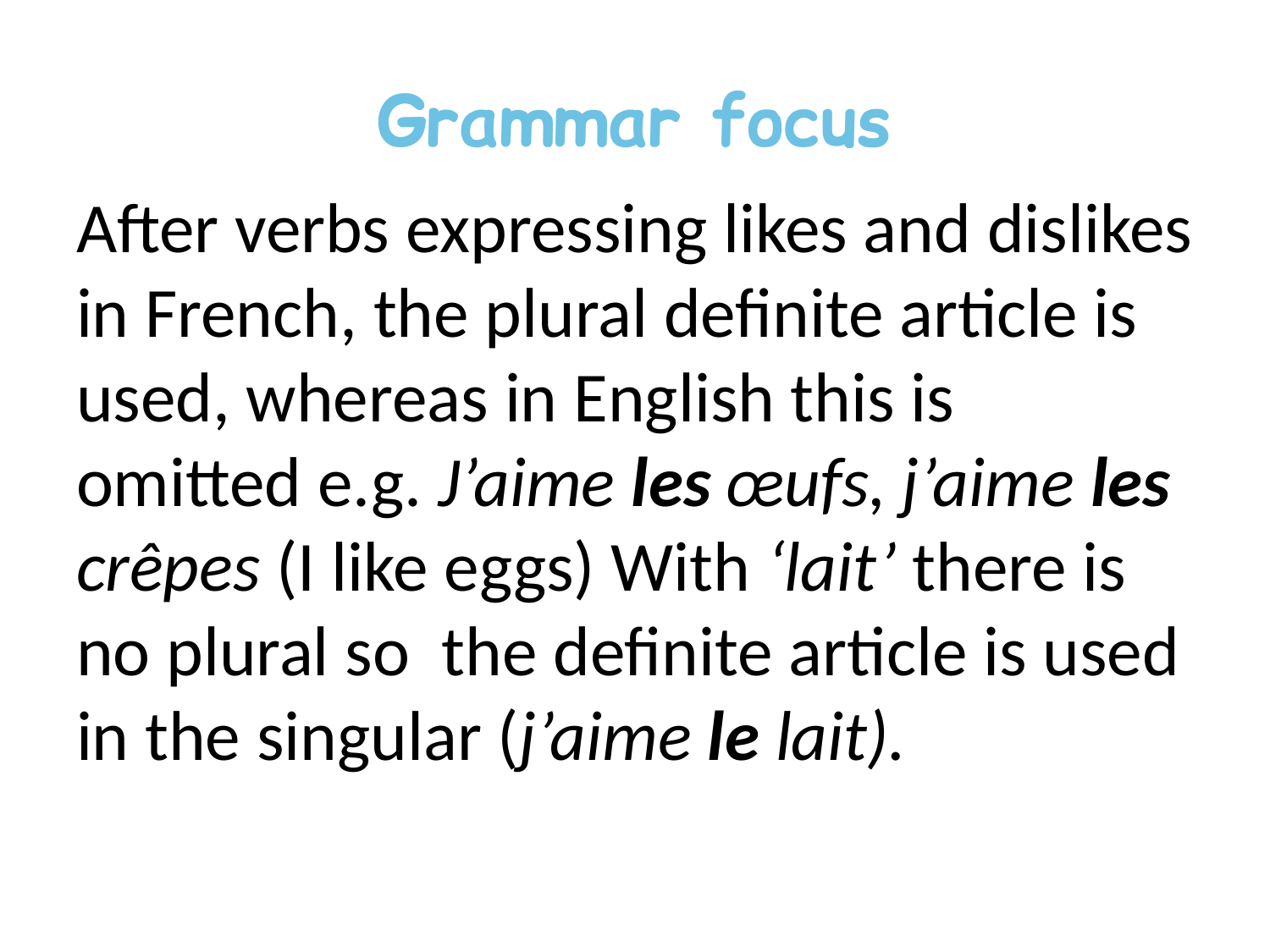

# Grammar focus
After verbs expressing likes and dislikes in French, the plural definite article is used, whereas in English this is omitted e.g. J’aime les œufs, j’aime les crêpes (I like eggs) With ‘lait’ there is no plural so  the definite article is used in the singular (j’aime le lait).